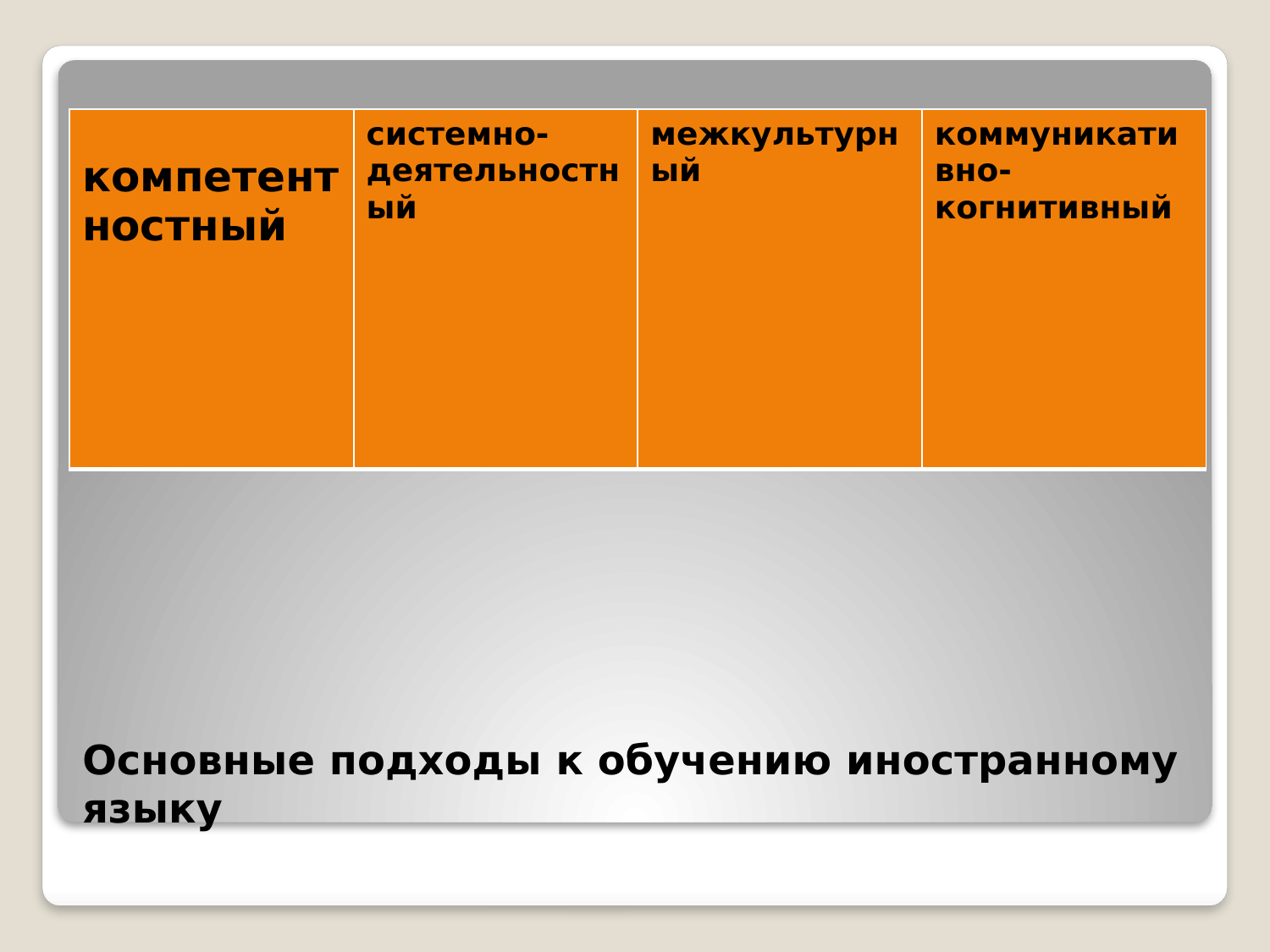

| компетентностный | системно-деятельностный | межкультурный | коммуникативно-когнитивный |
| --- | --- | --- | --- |
# Основные подходы к обучению иностранному языку